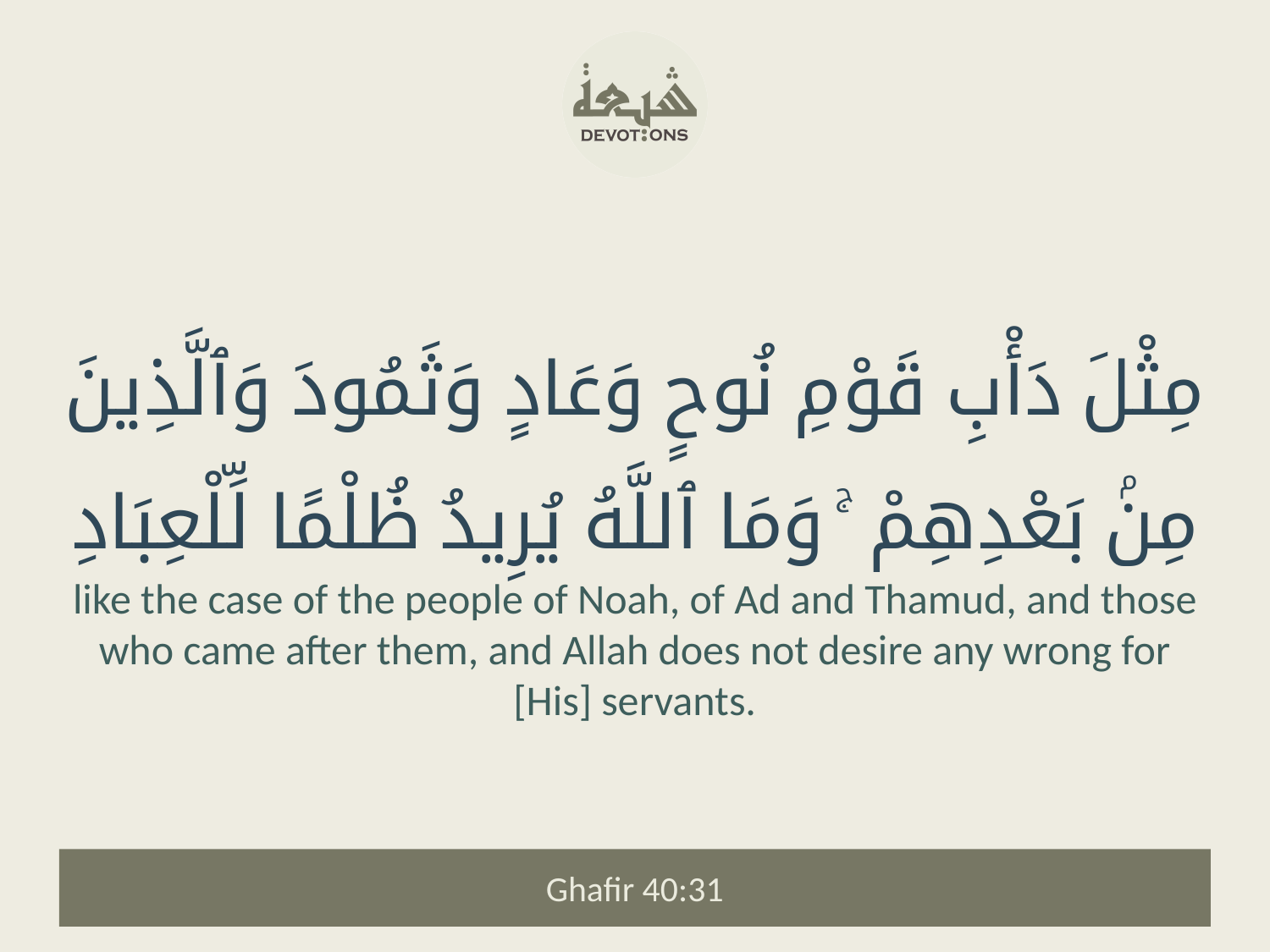

مِثْلَ دَأْبِ قَوْمِ نُوحٍ وَعَادٍ وَثَمُودَ وَٱلَّذِينَ مِنۢ بَعْدِهِمْ ۚ وَمَا ٱللَّهُ يُرِيدُ ظُلْمًا لِّلْعِبَادِ
like the case of the people of Noah, of Ad and Thamud, and those who came after them, and Allah does not desire any wrong for [His] servants.
Ghafir 40:31